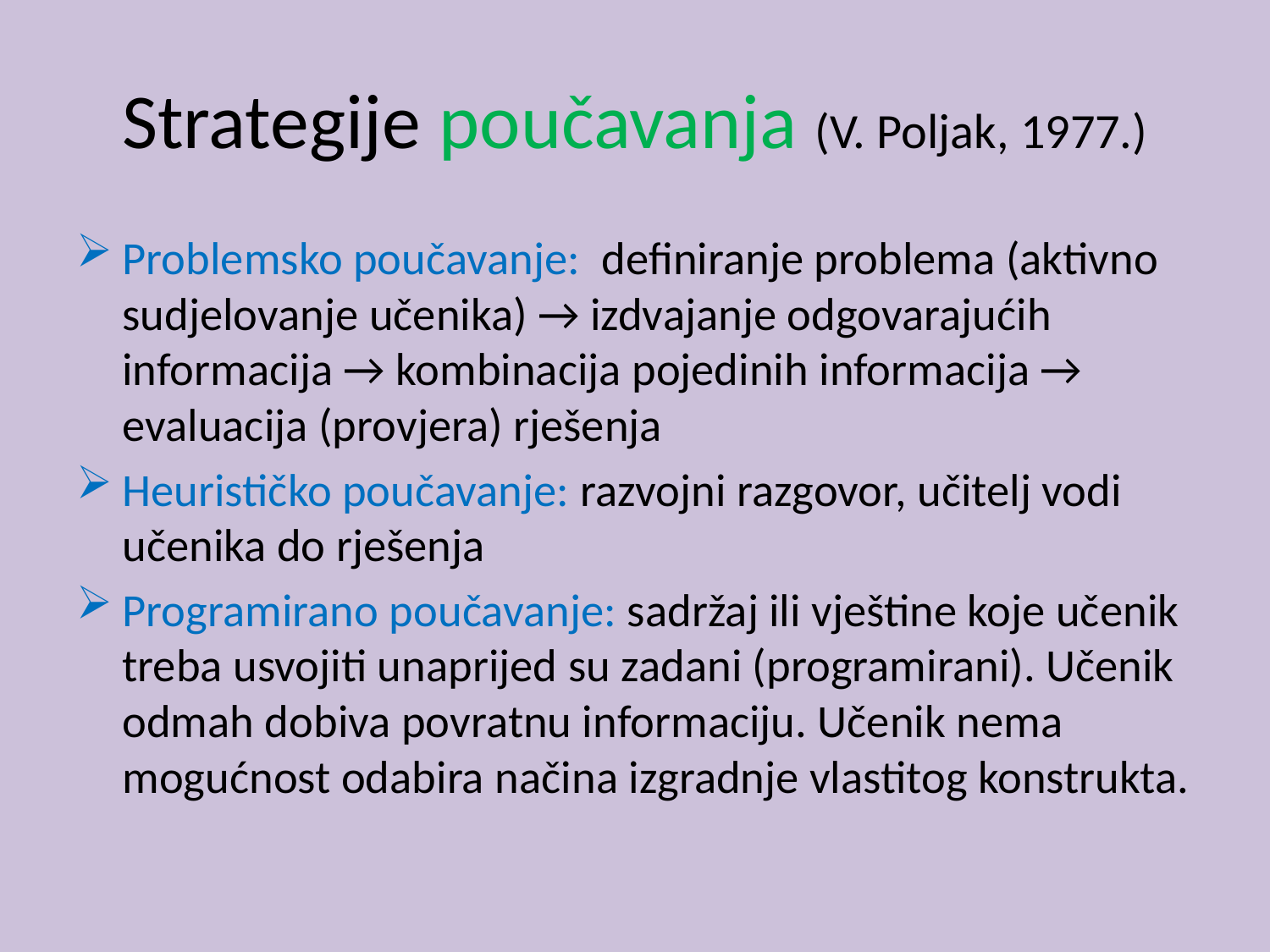

# Strategije poučavanja (V. Poljak, 1977.)
Problemsko poučavanje:  definiranje problema (aktivno sudjelovanje učenika) → izdvajanje odgovarajućih informacija → kombinacija pojedinih informacija → evaluacija (provjera) rješenja
Heurističko poučavanje: razvojni razgovor, učitelj vodi učenika do rješenja
Programirano poučavanje: sadržaj ili vještine koje učenik treba usvojiti unaprijed su zadani (programirani). Učenik odmah dobiva povratnu informaciju. Učenik nema mogućnost odabira načina izgradnje vlastitog konstrukta.